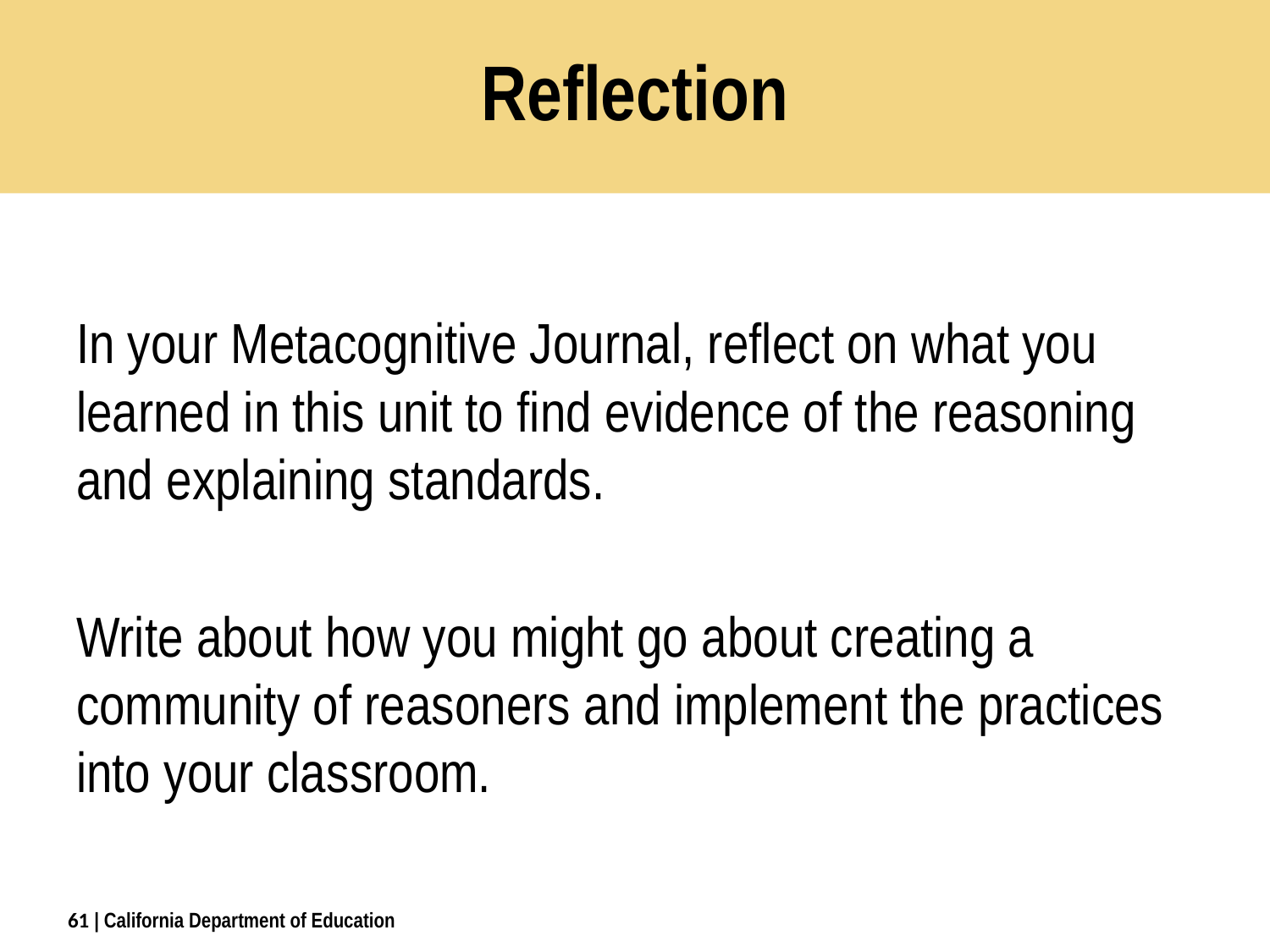

# Reflection

In your Metacognitive Journal, reflect on what you learned in this unit to find evidence of the reasoning and explaining standards.

Write about how you might go about creating a community of reasoners and implement the practices into your classroom.

61
| California Department of Education